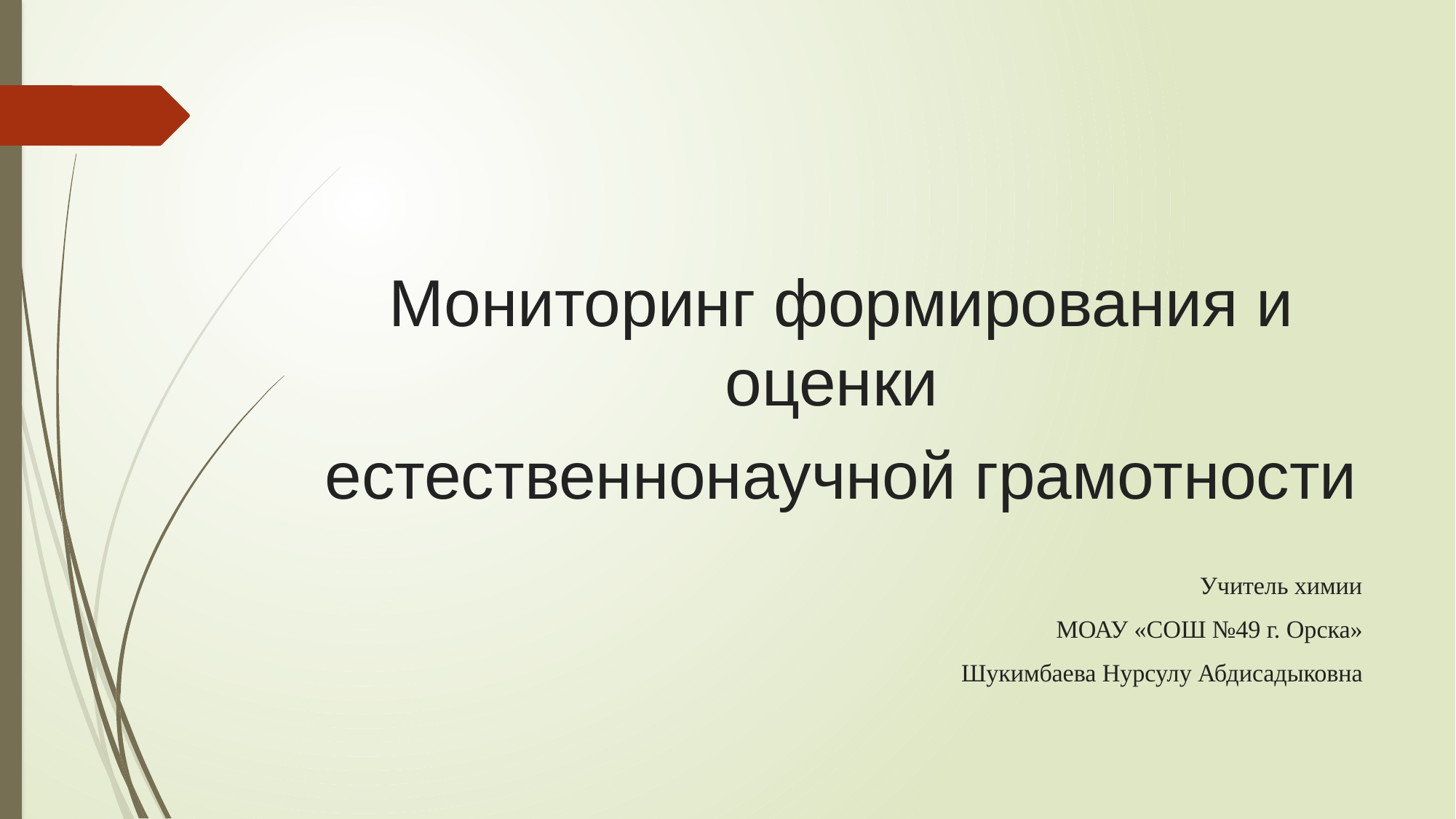

#
Мониторинг формирования и оценки
естественнонаучной грамотности

Учитель химии
МОАУ «СОШ №49 г. Орска»
Шукимбаева Нурсулу Абдисадыковна